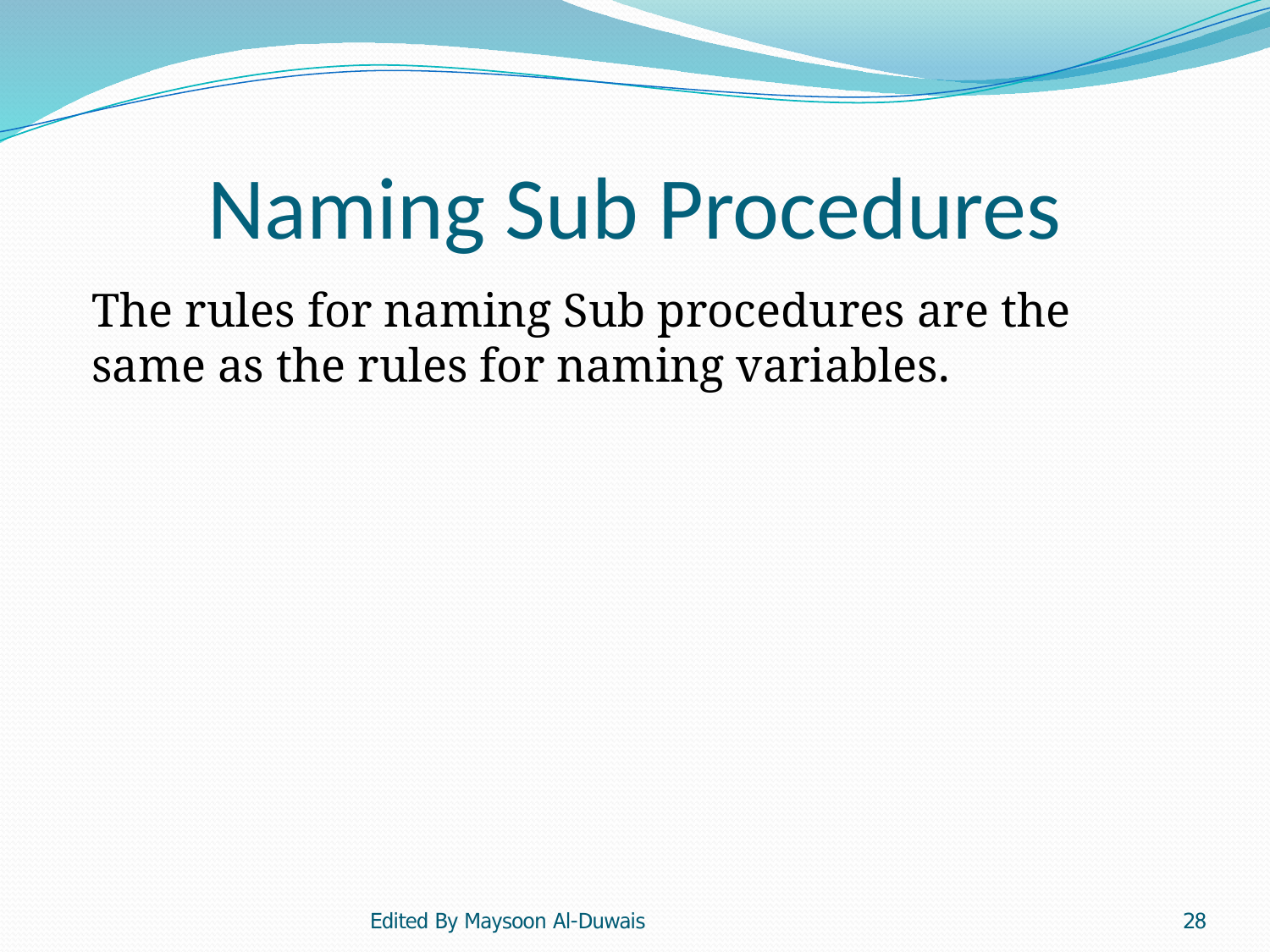

# Naming Sub Procedures
The rules for naming Sub procedures are the same as the rules for naming variables.
Edited By Maysoon Al-Duwais
28